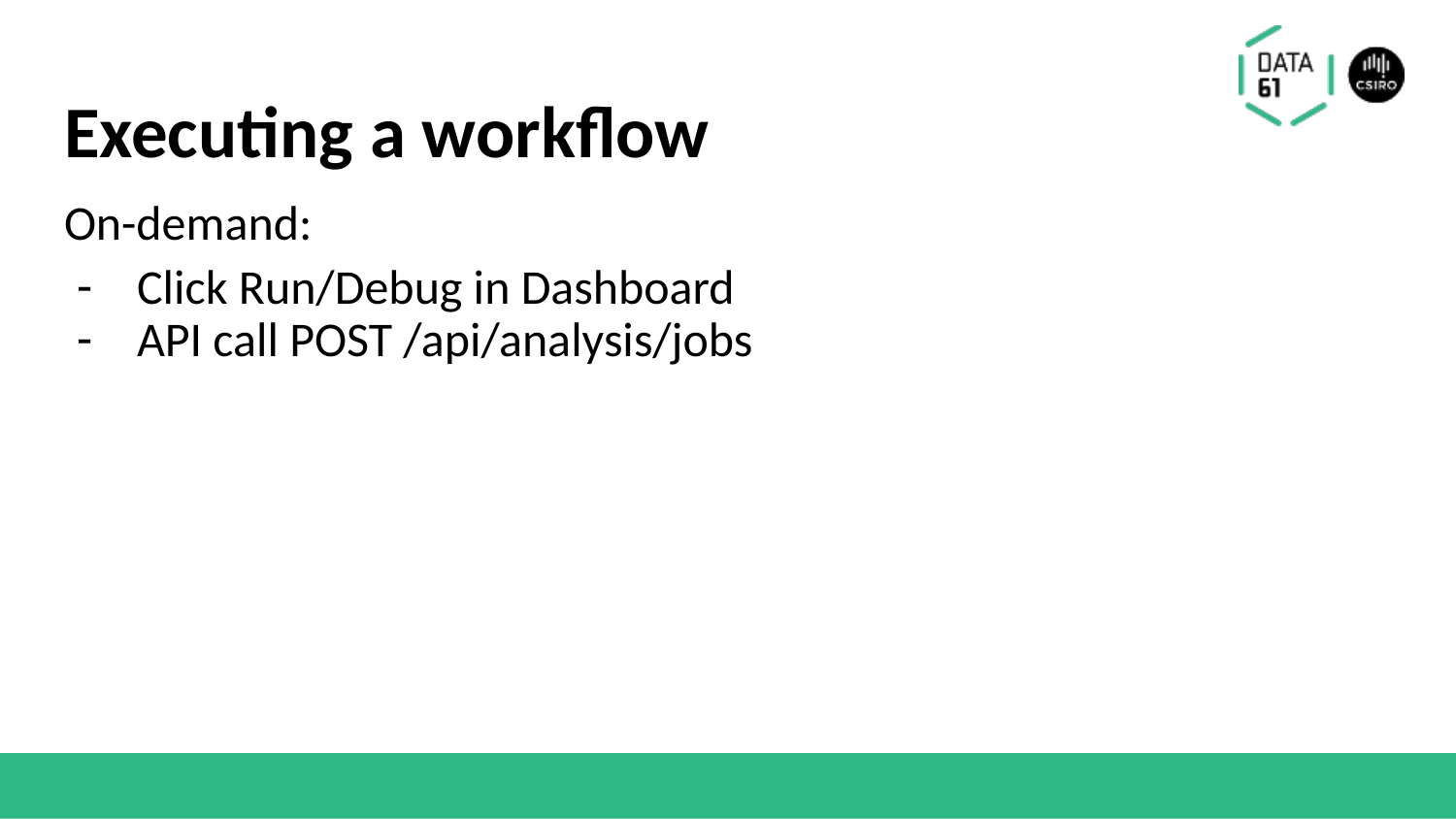

# Executing a workflow
On-demand:
Click Run/Debug in Dashboard
API call POST /api/analysis/jobs